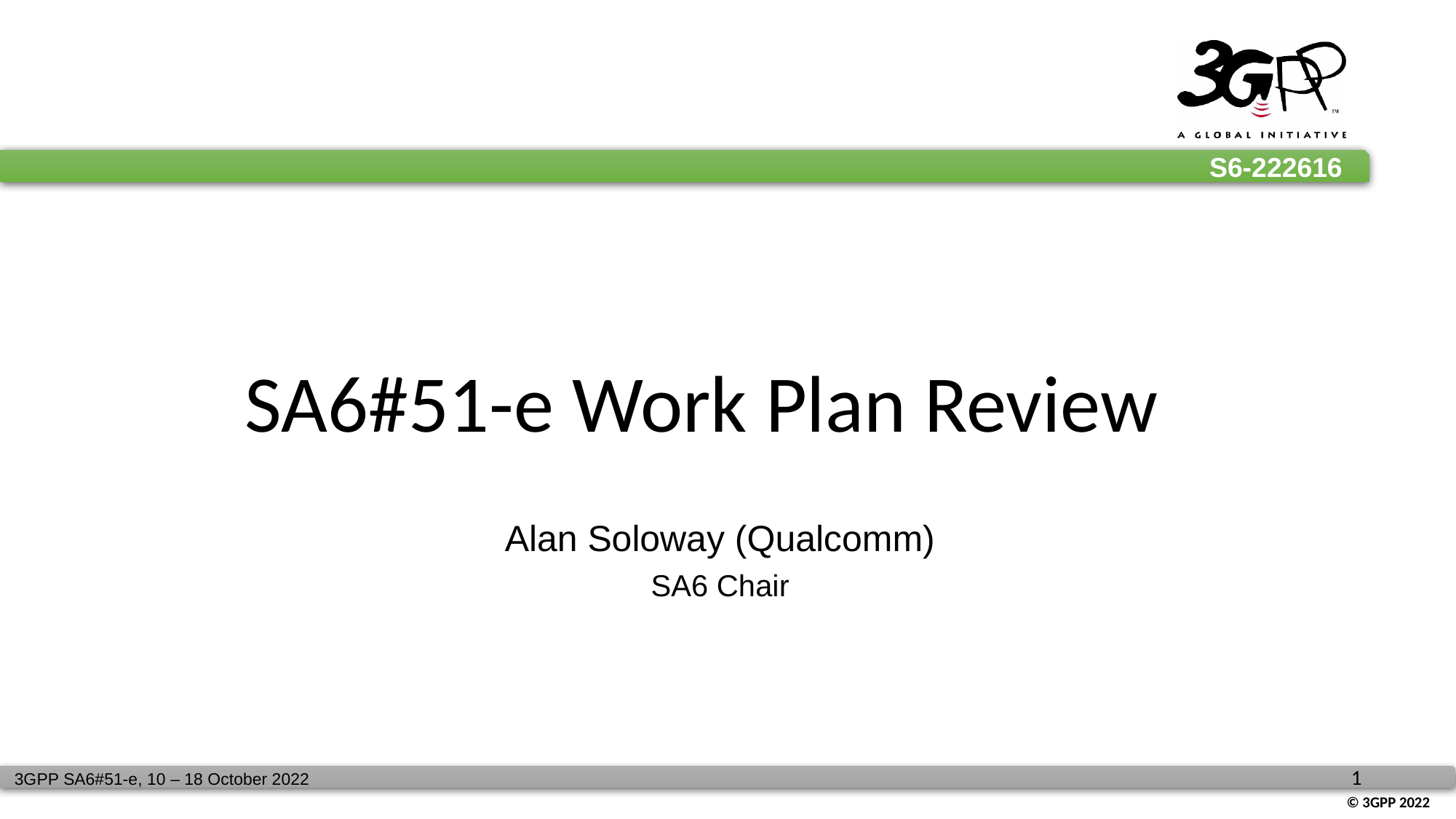

# SA6#51-e Work Plan Review
Alan Soloway (Qualcomm)
SA6 Chair